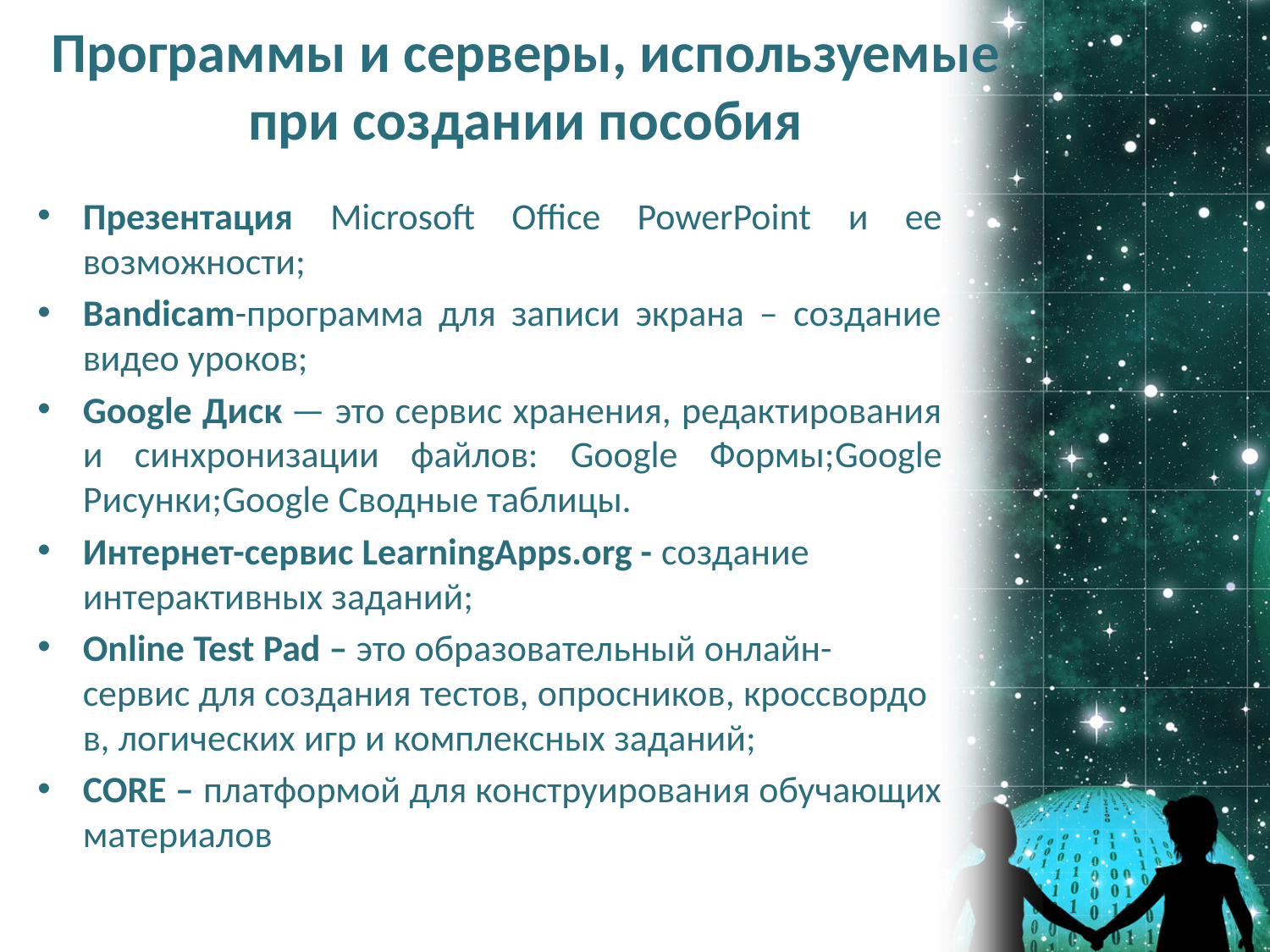

# Программы и серверы, используемые при создании пособия
Презентация Microsoft Office PowerPoint и ее возможности;
Bandicam-программа для записи экрана – создание видео уроков;
Google Диск — это сервис хранения, редактирования и синхронизации файлов: Google Формы;Google Рисунки;Google Сводные таблицы.
Интернет-сервис LearningApps.org - создание интерактивных заданий;
Online Test Pad – это образовательный онлайн-сервис для создания тестов, опросников, кроссвордов, логических игр и комплексных заданий;
CORE – платформой для конструирования обучающих материалов